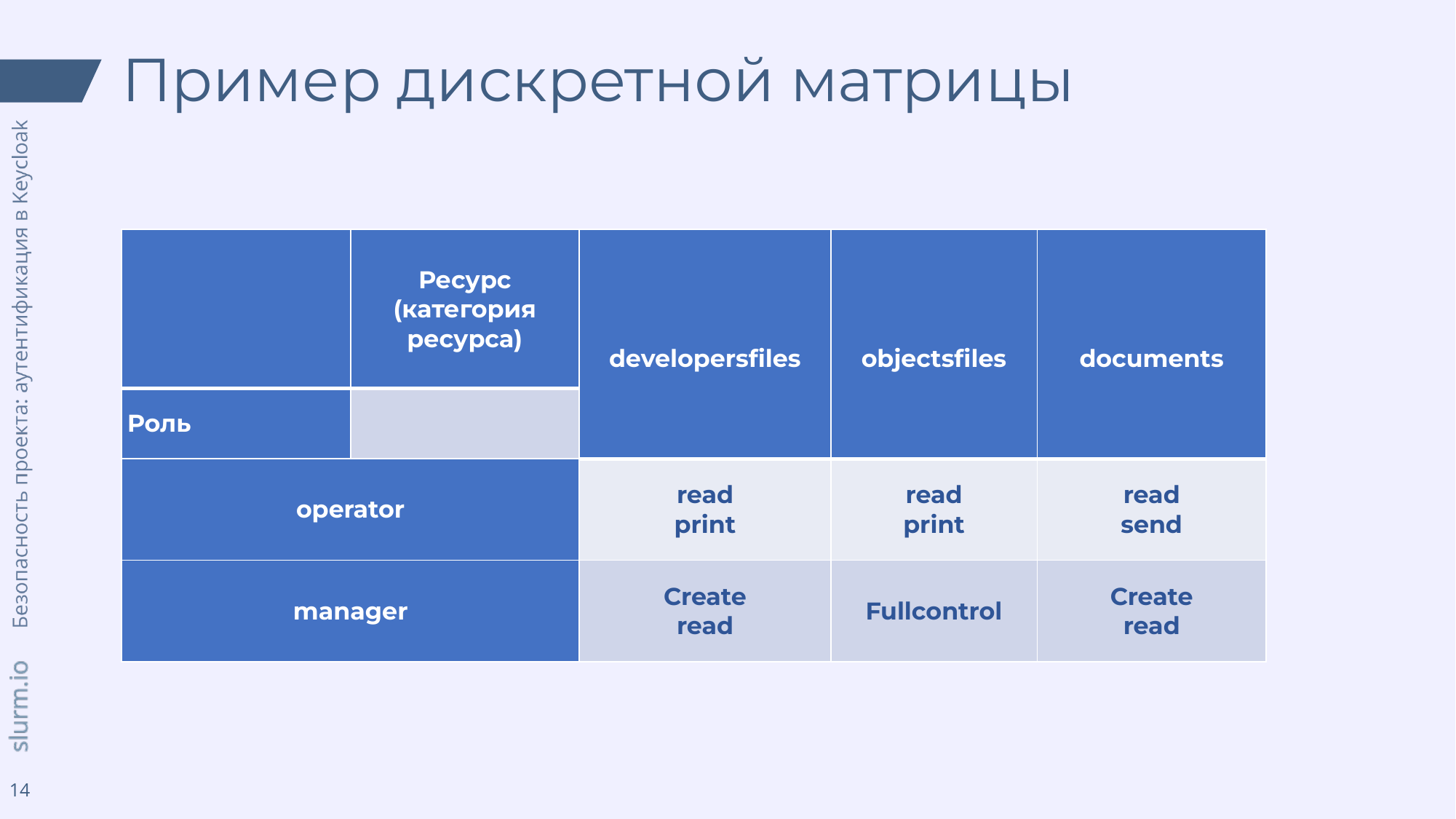

# Пример дискретной матрицы

|  | Ресурс (категория ресурса) | developersfiles | objectsfiles | documents |
| --- | --- | --- | --- | --- |
| Роль |  |  |  |  |
| operator |  | read print | read print | read send |
| manager |  | Create read | Fullcontrol | Create read |